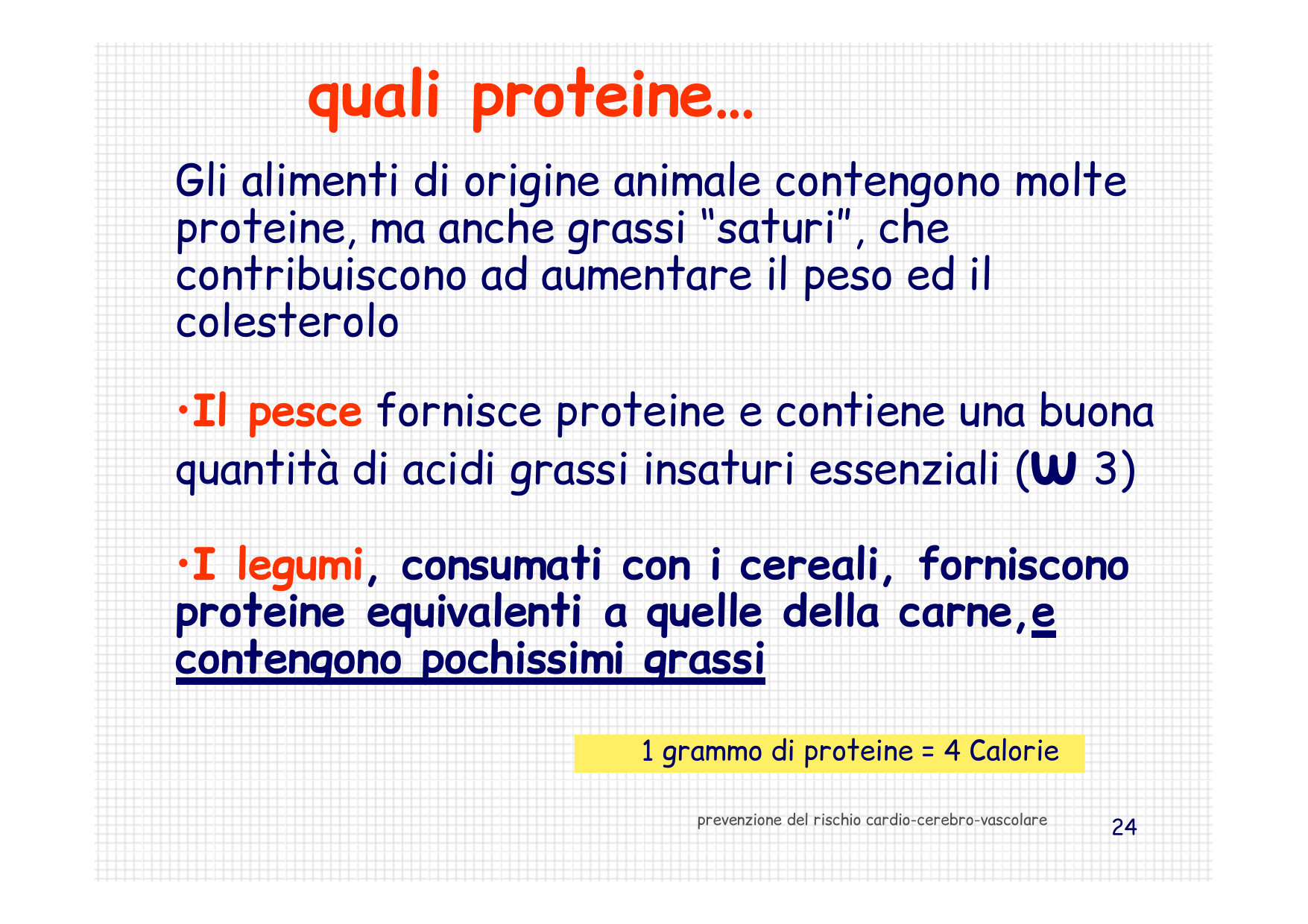

quali	proteine…
Gli alimenti di origine animale contengono molte proteine, ma anche grassi “saturi”, che contribuiscono ad aumentare il peso ed il colesterolo
•Il	pesce fornisce proteine e contiene una buona quantità di acidi grassi insaturi essenziali (ω 3)
•I	legumi,	consumati		con	i	cereali,		forniscono proteine	equivalenti	a	quelle	della	carne,e contengono pochissimi grassi

1 grammo di proteine = 4 Calorie

prevenzione del rischio cardio-cerebro-vascolare
24